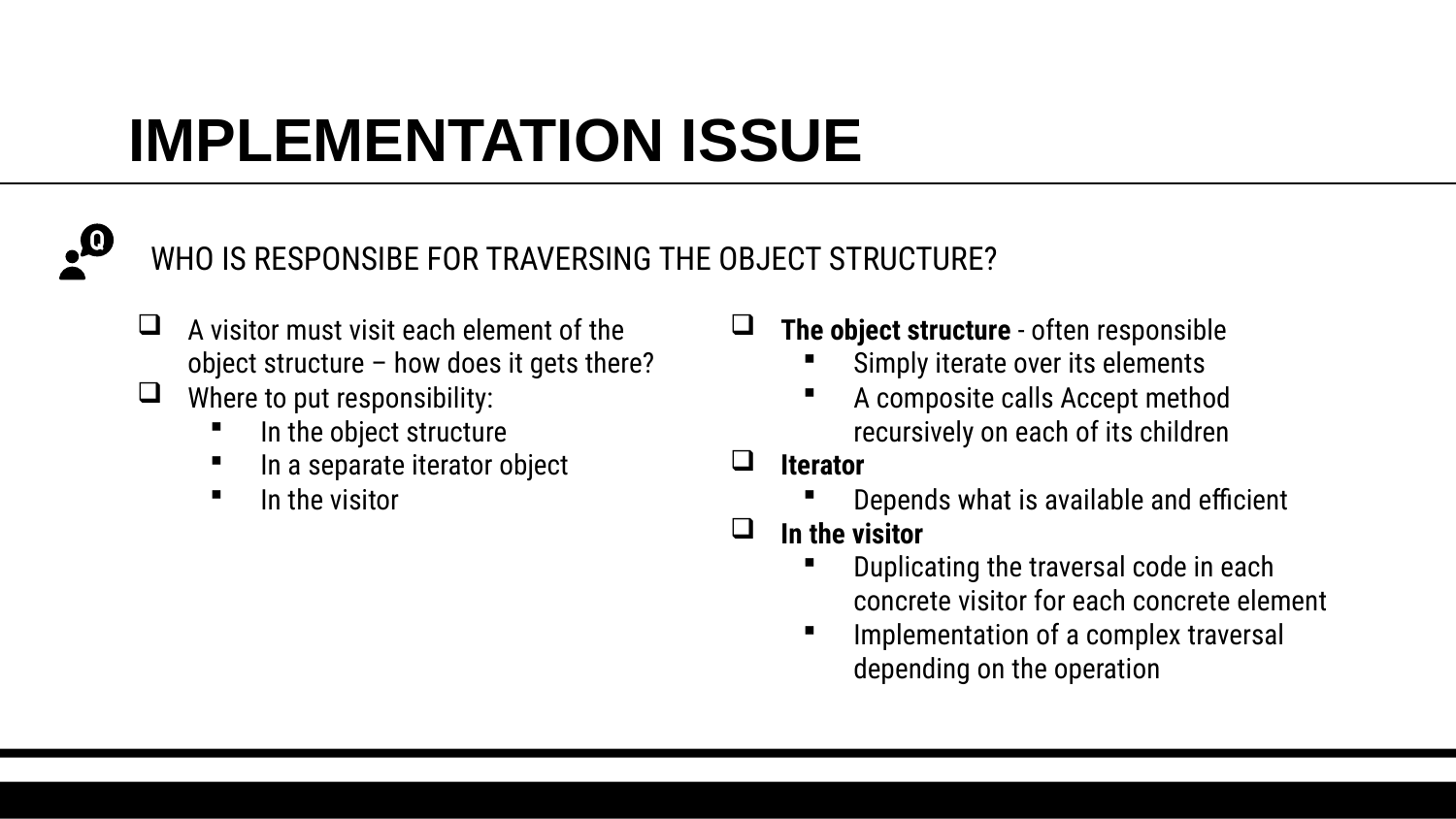

# IMPLEMENTATION ISSUE

WHO IS RESPONSIBE FOR TRAVERSING THE OBJECT STRUCTURE?
A visitor must visit each element of the object structure – how does it gets there?
Where to put responsibility:
In the object structure
In a separate iterator object
In the visitor

The object structure - often responsible
Simply iterate over its elements
A composite calls Accept method recursively on each of its children
Iterator
Depends what is available and efficient
In the visitor
Duplicating the traversal code in each concrete visitor for each concrete element
Implementation of a complex traversal depending on the operation